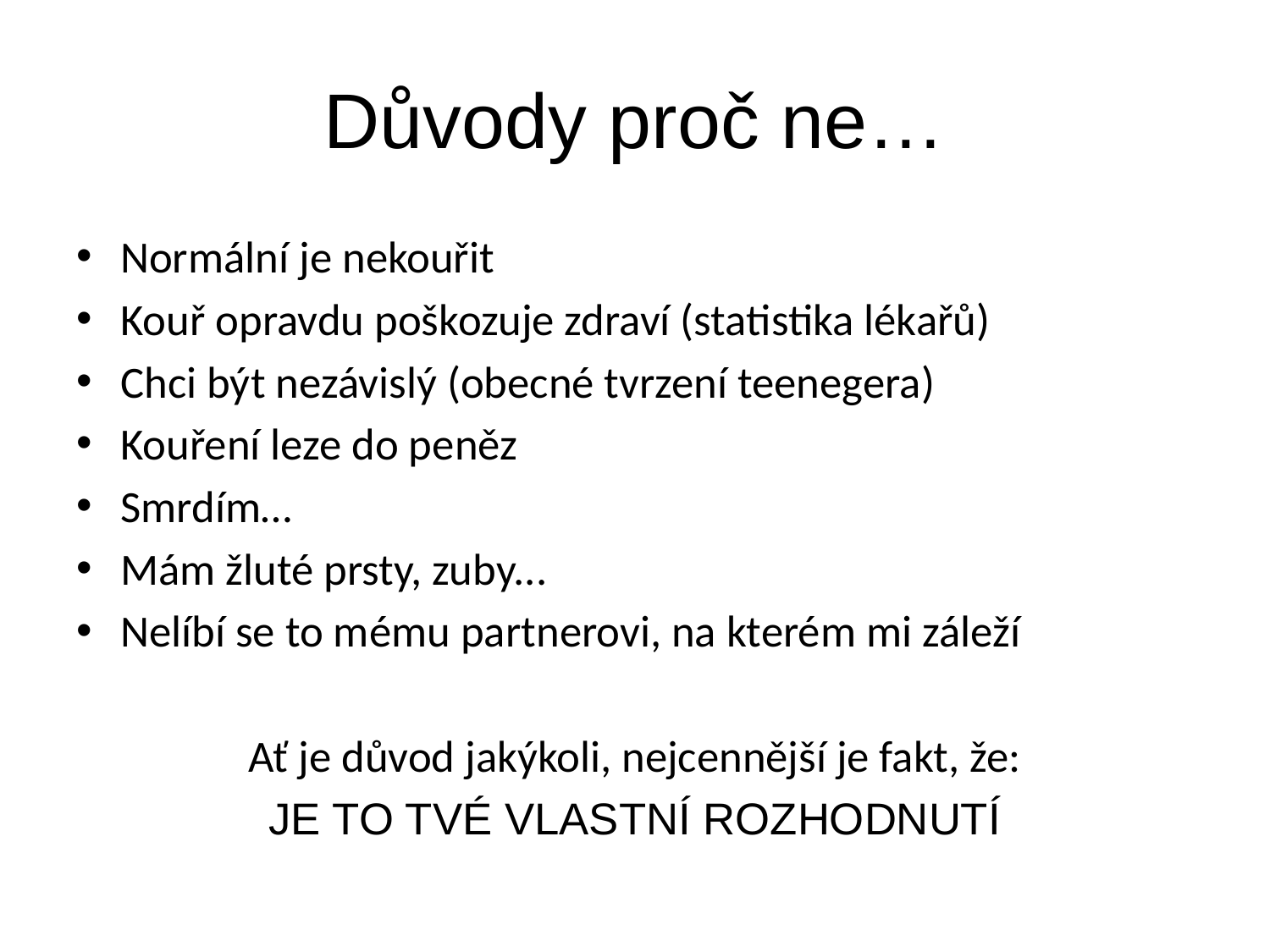

# Důvody proč ne…
Normální je nekouřit
Kouř opravdu poškozuje zdraví (statistika lékařů)
Chci být nezávislý (obecné tvrzení teenegera)
Kouření leze do peněz
Smrdím…
Mám žluté prsty, zuby...
Nelíbí se to mému partnerovi, na kterém mi záleží

Ať je důvod jakýkoli, nejcennější je fakt, že:
JE TO TVÉ VLASTNÍ ROZHODNUTÍ